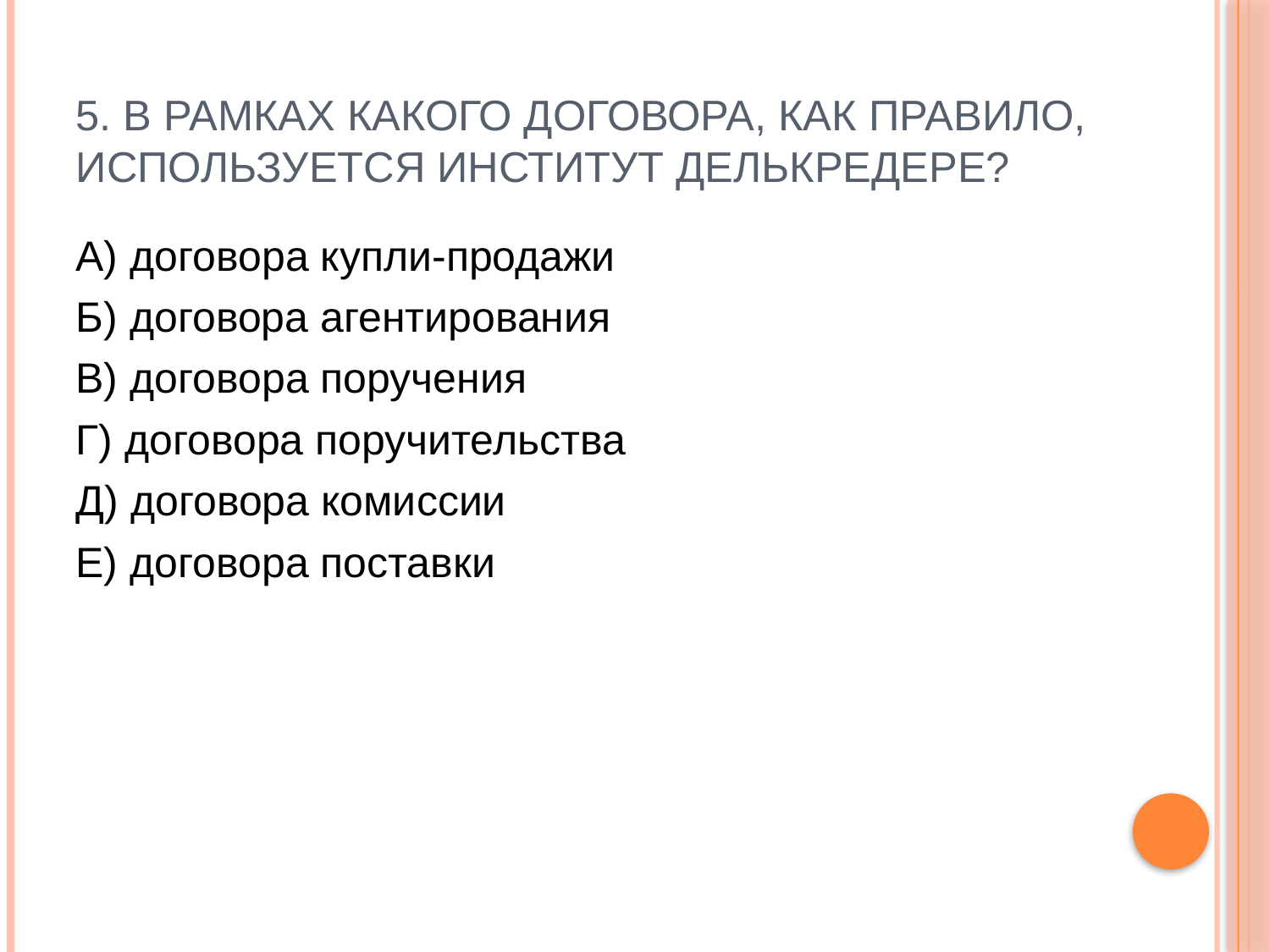

# 5. В рамках какого договора, как правило, используется институт делькредере?
А) договора купли-продажи
Б) договора агентирования
В) договора поручения
Г) договора поручительства
Д) договора комиссии
Е) договора поставки